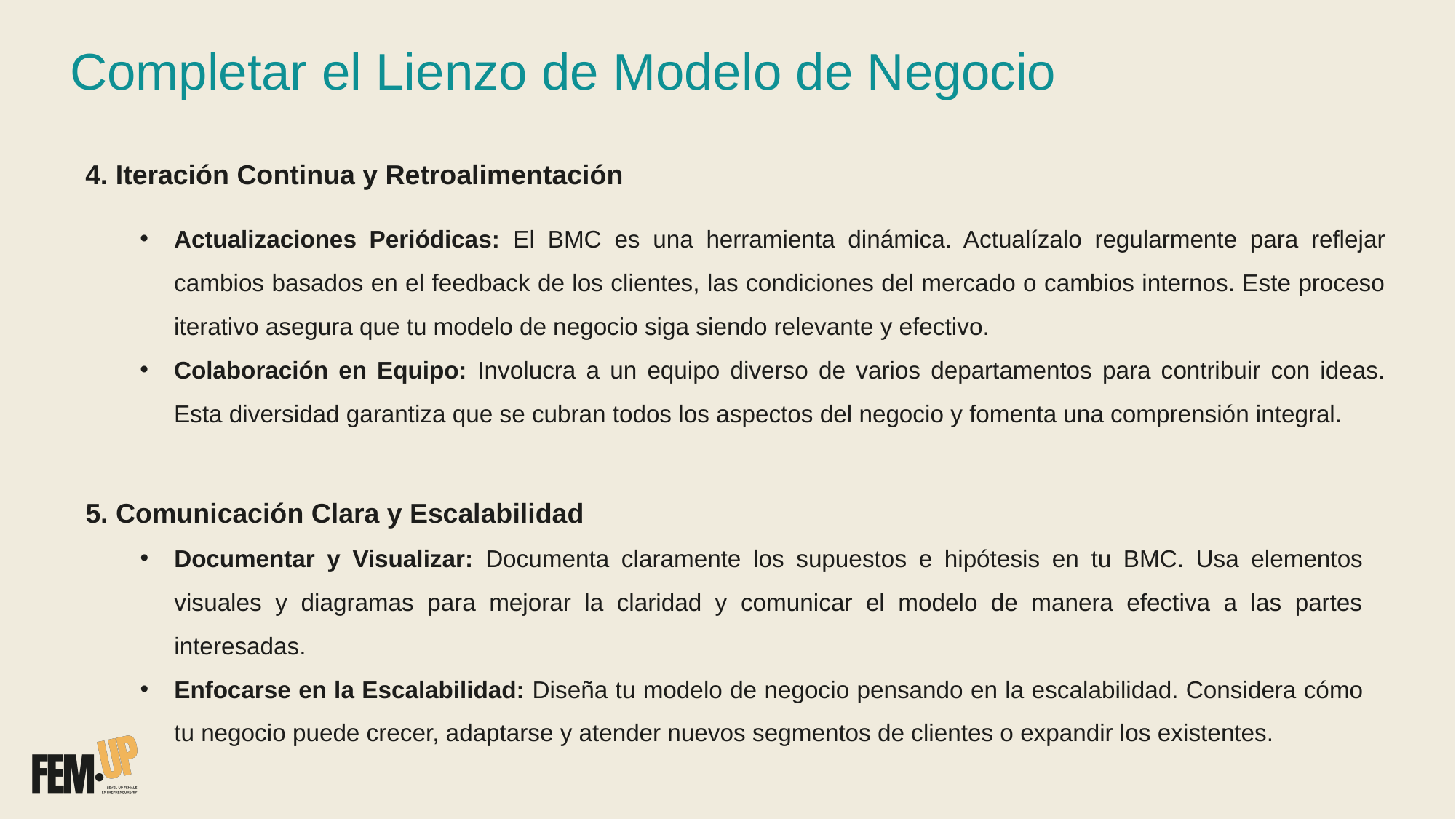

# Completar el Lienzo de Modelo de Negocio
4. Iteración Continua y Retroalimentación

Actualizaciones Periódicas: El BMC es una herramienta dinámica. Actualízalo regularmente para reflejar cambios basados en el feedback de los clientes, las condiciones del mercado o cambios internos. Este proceso iterativo asegura que tu modelo de negocio siga siendo relevante y efectivo.
Colaboración en Equipo: Involucra a un equipo diverso de varios departamentos para contribuir con ideas. Esta diversidad garantiza que se cubran todos los aspectos del negocio y fomenta una comprensión integral.
5. Comunicación Clara y Escalabilidad
Documentar y Visualizar: Documenta claramente los supuestos e hipótesis en tu BMC. Usa elementos visuales y diagramas para mejorar la claridad y comunicar el modelo de manera efectiva a las partes interesadas.
Enfocarse en la Escalabilidad: Diseña tu modelo de negocio pensando en la escalabilidad. Considera cómo tu negocio puede crecer, adaptarse y atender nuevos segmentos de clientes o expandir los existentes.